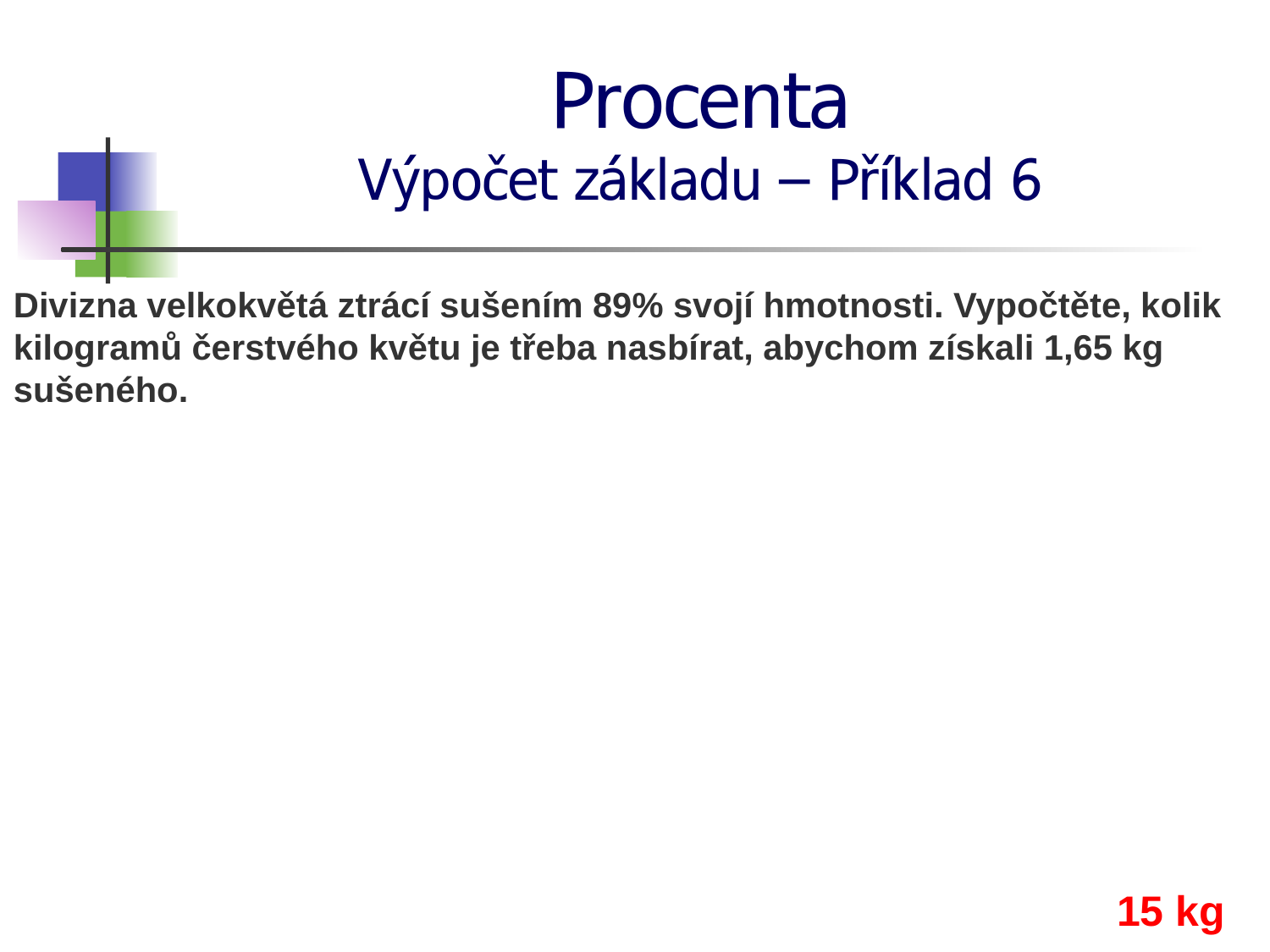

# Procenta Výpočet základu – Příklad 6
Divizna velkokvětá ztrácí sušením 89% svojí hmotnosti. Vypočtěte, kolik kilogramů čerstvého květu je třeba nasbírat, abychom získali 1,65 kg sušeného.
15 kg